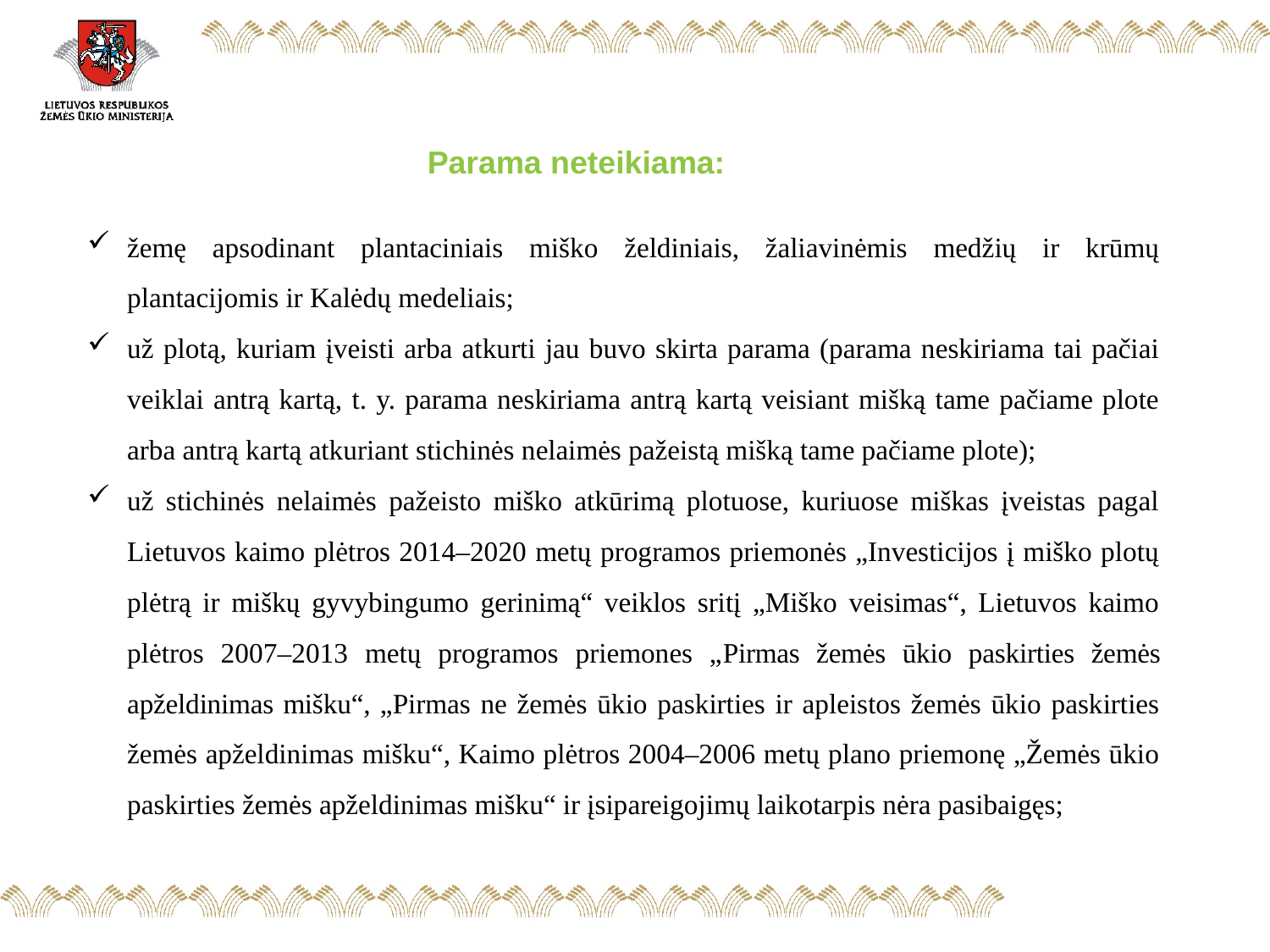

Parama neteikiama:
žemę apsodinant plantaciniais miško želdiniais, žaliavinėmis medžių ir krūmų plantacijomis ir Kalėdų medeliais;
už plotą, kuriam įveisti arba atkurti jau buvo skirta parama (parama neskiriama tai pačiai veiklai antrą kartą, t. y. parama neskiriama antrą kartą veisiant mišką tame pačiame plote arba antrą kartą atkuriant stichinės nelaimės pažeistą mišką tame pačiame plote);
už stichinės nelaimės pažeisto miško atkūrimą plotuose, kuriuose miškas įveistas pagal Lietuvos kaimo plėtros 2014–2020 metų programos priemonės „Investicijos į miško plotų plėtrą ir miškų gyvybingumo gerinimą“ veiklos sritį „Miško veisimas“, Lietuvos kaimo plėtros 2007–2013 metų programos priemones „Pirmas žemės ūkio paskirties žemės apželdinimas mišku“, „Pirmas ne žemės ūkio paskirties ir apleistos žemės ūkio paskirties žemės apželdinimas mišku“, Kaimo plėtros 2004–2006 metų plano priemonę „Žemės ūkio paskirties žemės apželdinimas mišku“ ir įsipareigojimų laikotarpis nėra pasibaigęs;